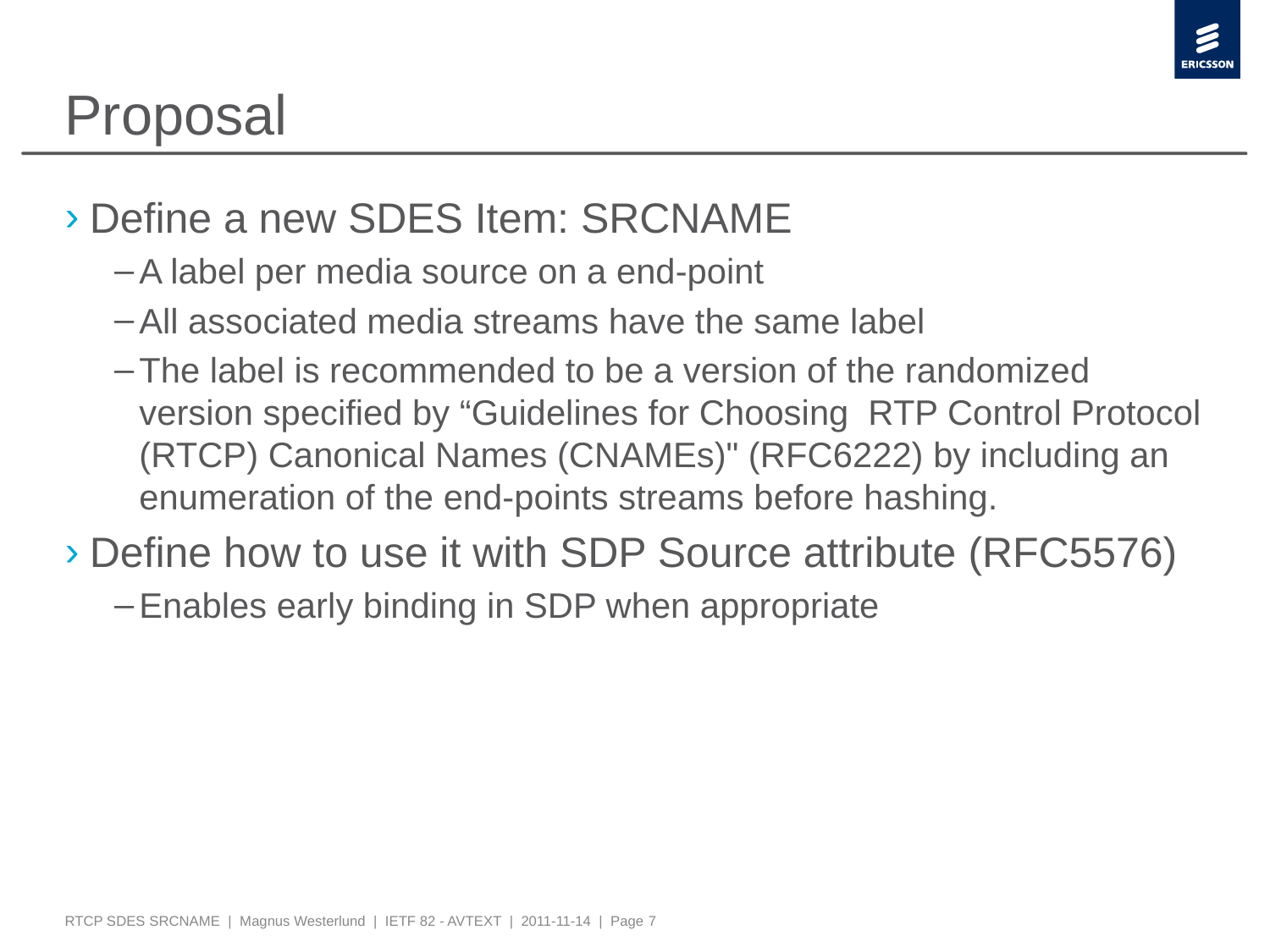

# Proposal
Define a new SDES Item: SRCNAME
A label per media source on a end-point
All associated media streams have the same label
The label is recommended to be a version of the randomized version specified by “Guidelines for Choosing  RTP Control Protocol (RTCP) Canonical Names (CNAMEs)" (RFC6222) by including an enumeration of the end-points streams before hashing.
Define how to use it with SDP Source attribute (RFC5576)
Enables early binding in SDP when appropriate